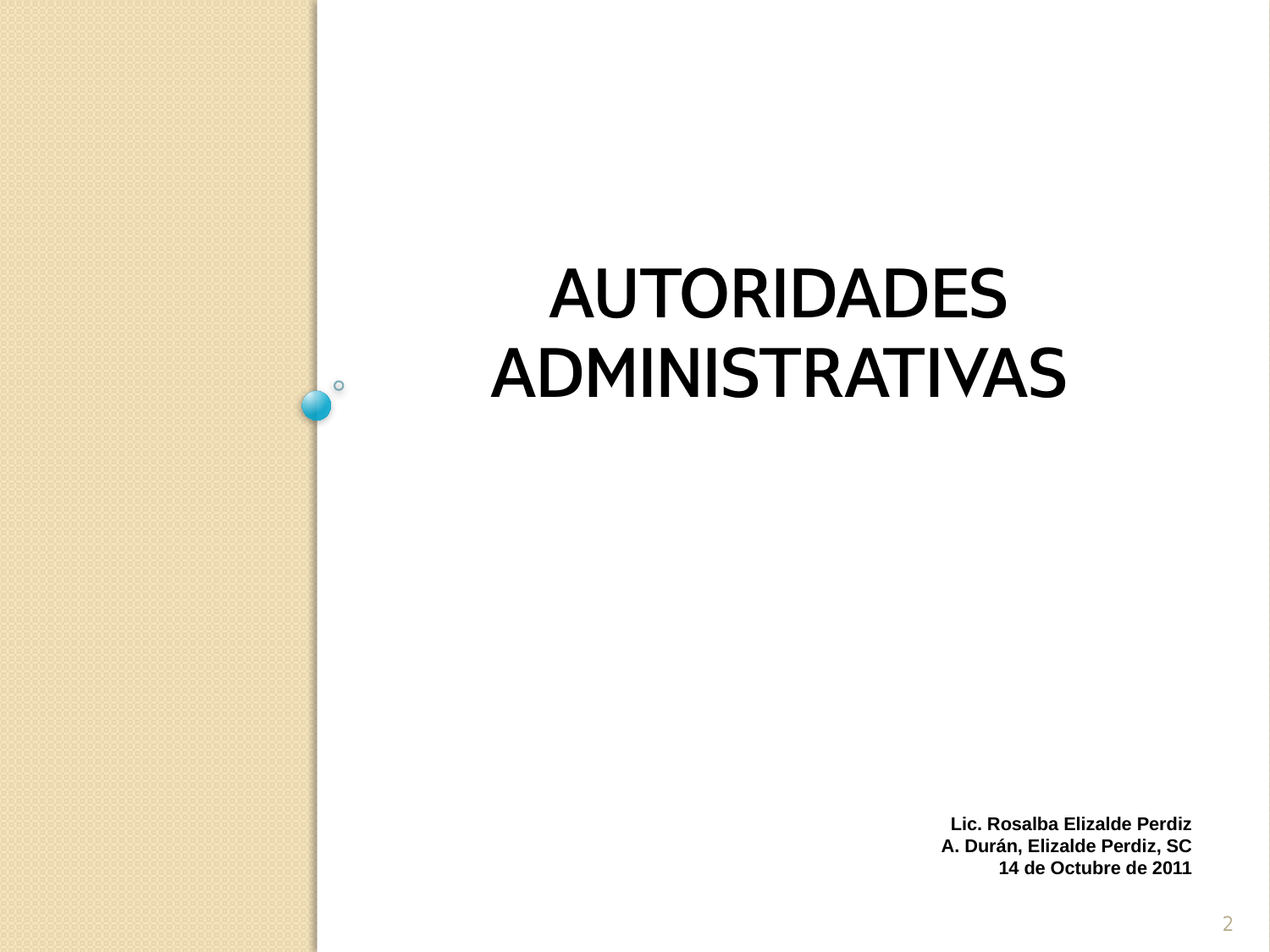

# Autoridades administrativas
Lic. Rosalba Elizalde Perdiz
A. Durán, Elizalde Perdiz, SC
14 de Octubre de 2011
2